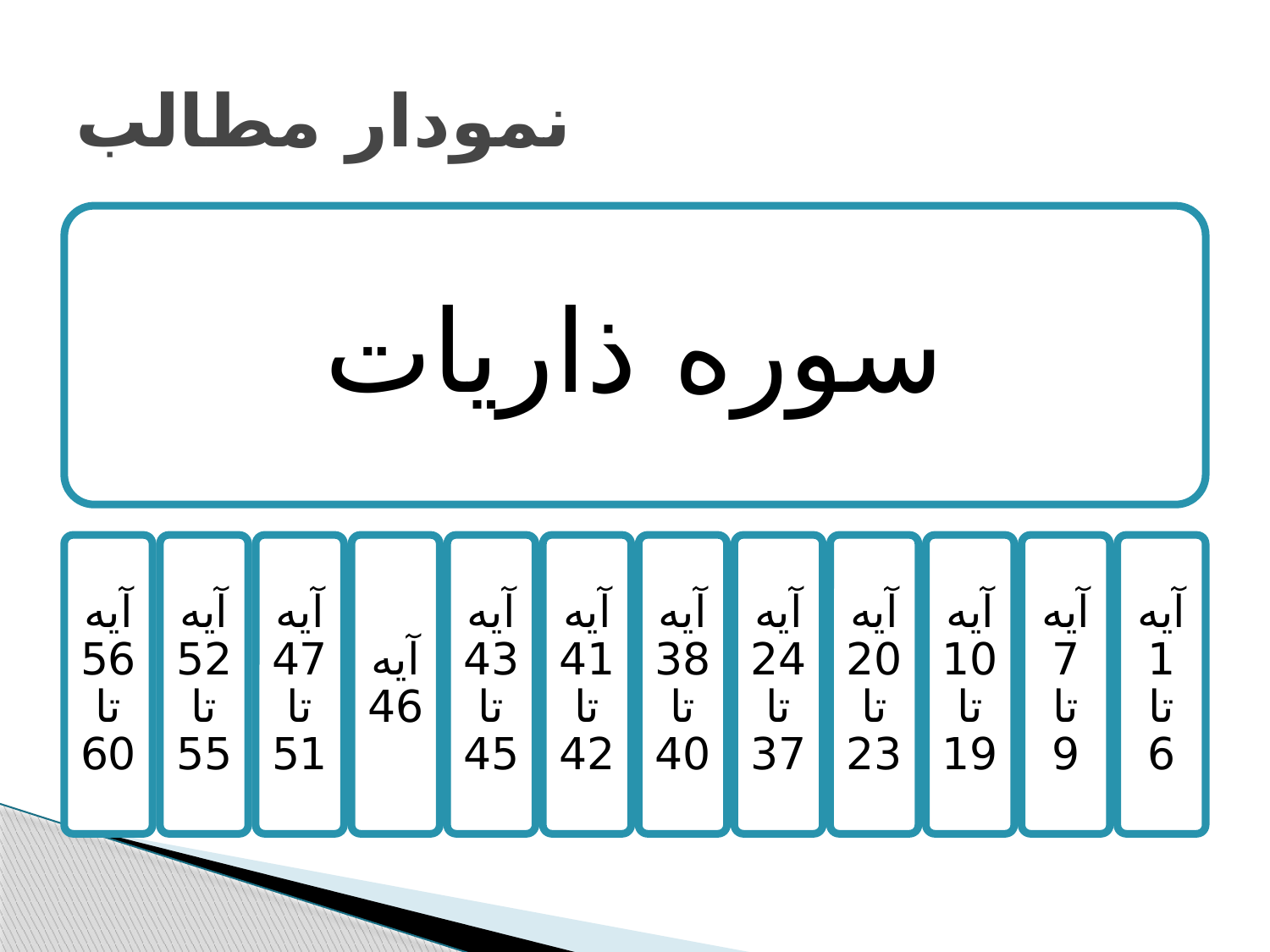

# نمودار مطالب
سوره ذاریات
آیه 56 تا 60
آیه 52 تا 55
آیه 47 تا 51
آیه 46
آیه 43 تا 45
آیه 41 تا 42
آیه 38 تا 40
آیه 24 تا 37
آیه 20 تا 23
آیه 10 تا 19
آیه 7 تا 9
آیه 1 تا 6